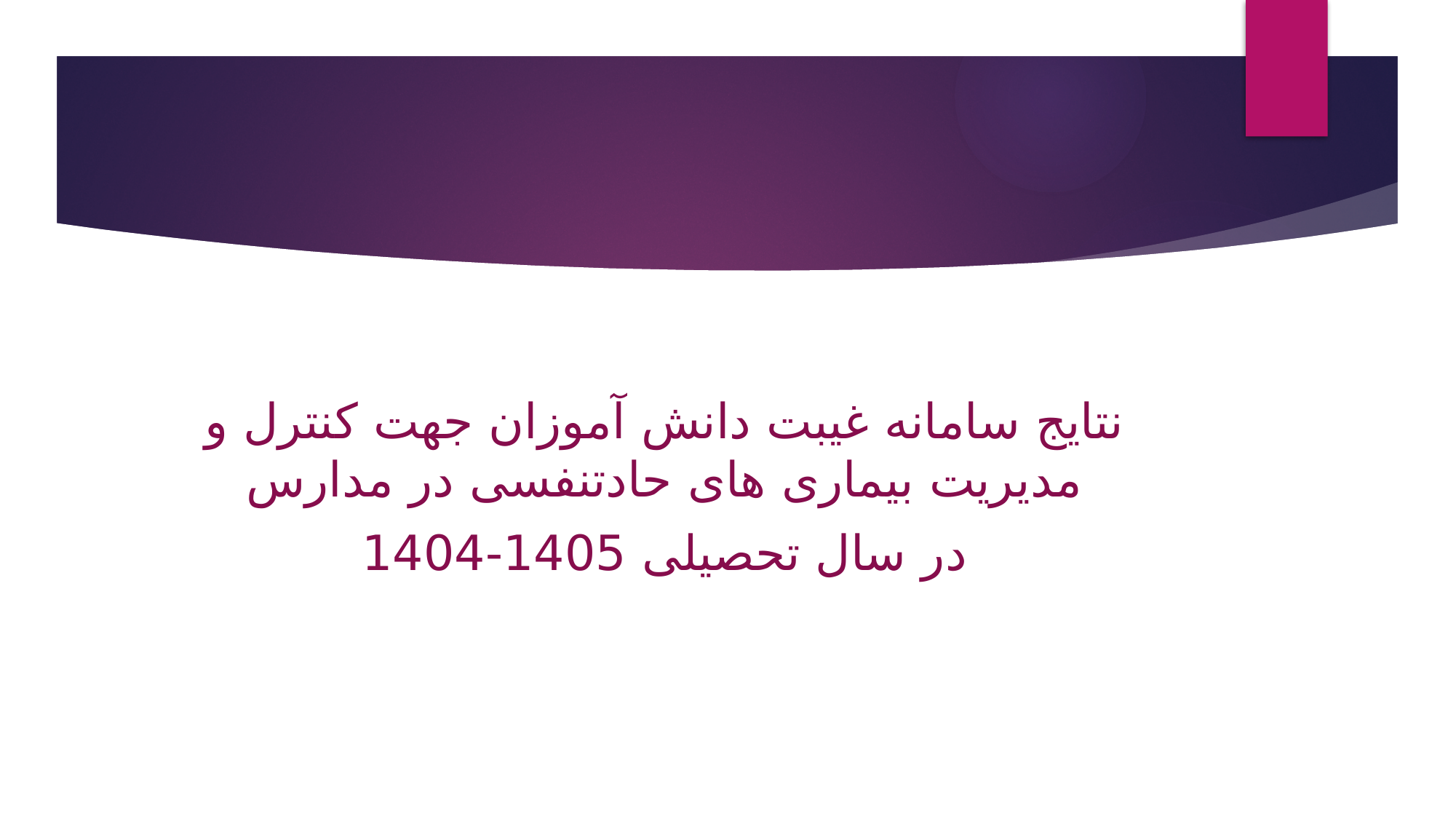

#

نتایج سامانه غیبت دانش آموزان جهت کنترل و مدیریت بیماری های حادتنفسی در مدارس
در سال تحصیلی 1405-1404